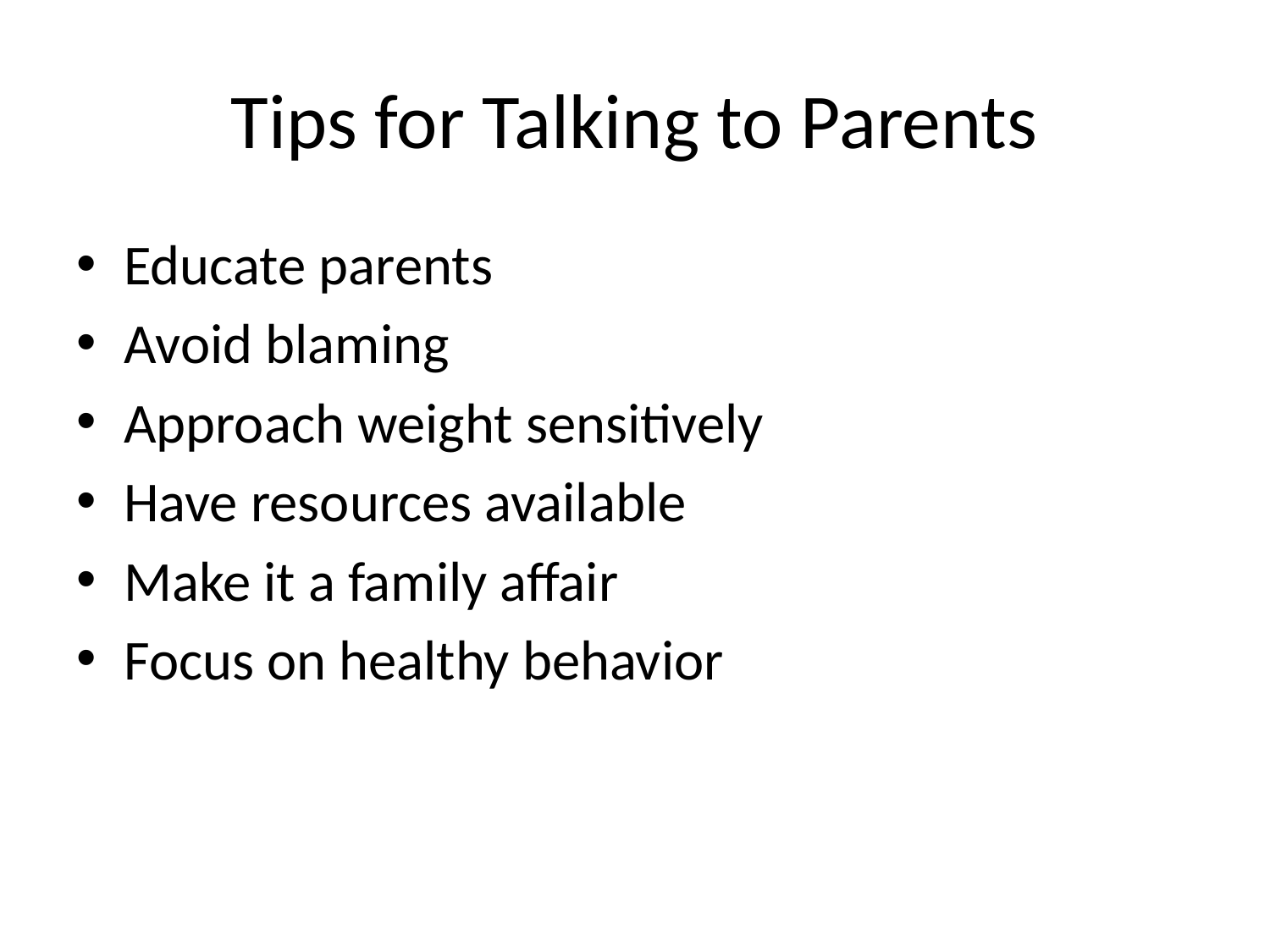

# Tips for Talking to Parents
Educate parents
Avoid blaming
Approach weight sensitively
Have resources available
Make it a family affair
Focus on healthy behavior